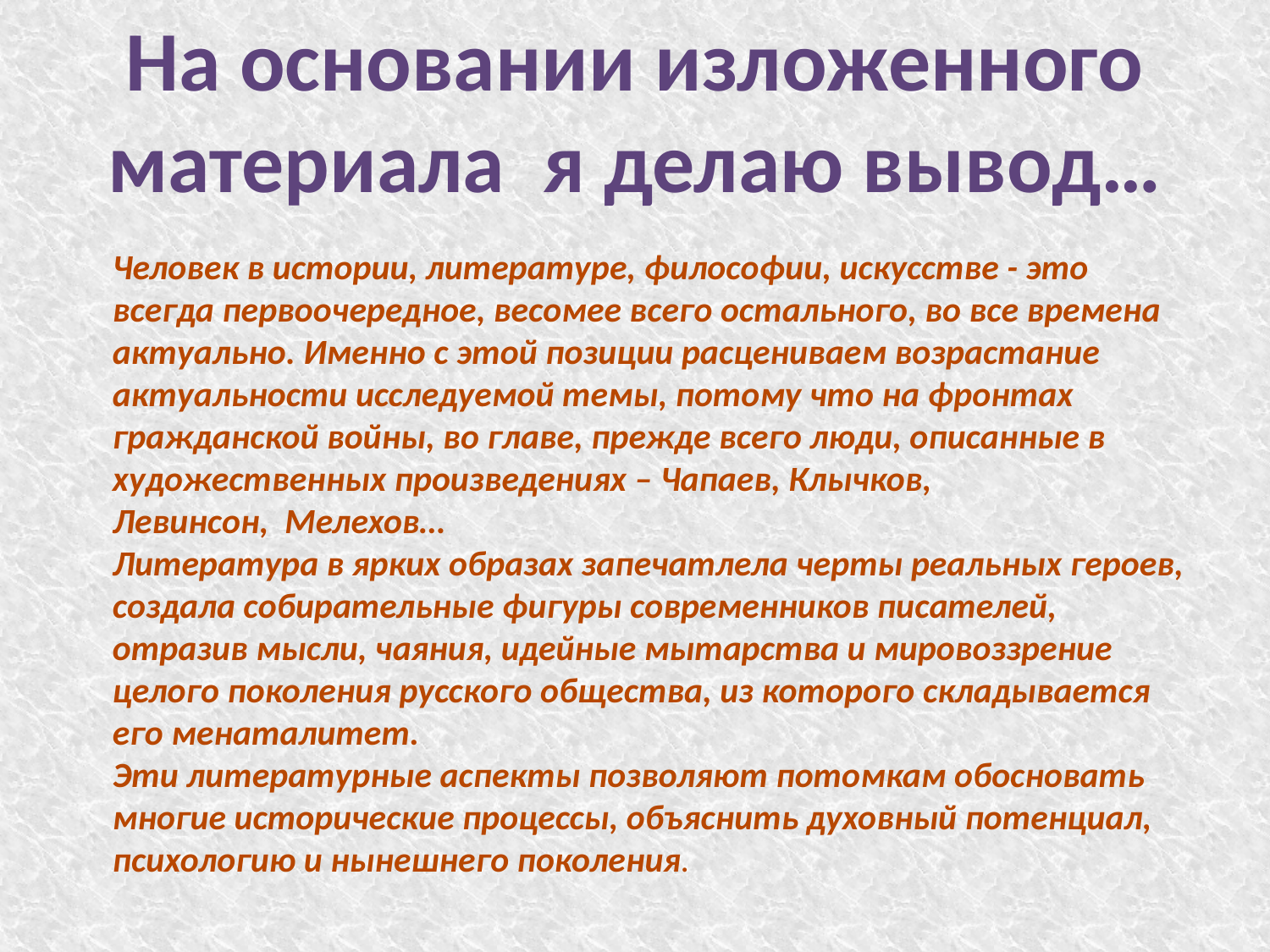

На основании изложенного материала  я делаю вывод…
Человек в истории, литературе, философии, искусстве - это всегда первоочередное, весомее всего остального, во все времена актуально. Именно с этой позиции расцениваем возрастание актуальности исследуемой темы, потому что на фронтах гражданской войны, во главе, прежде всего люди, описанные в художественных произведениях – Чапаев, Клычков,
Левинсон,  Мелехов…
Литература в ярких образах запечатлела черты реальных героев, создала собирательные фигуры современников писателей, отразив мысли, чаяния, идейные мытарства и мировоззрение целого поколения русского общества, из которого складывается его менаталитет.
Эти литературные аспекты позволяют потомкам обосновать многие исторические процессы, объяснить духовный потенциал, психологию и нынешнего поколения.